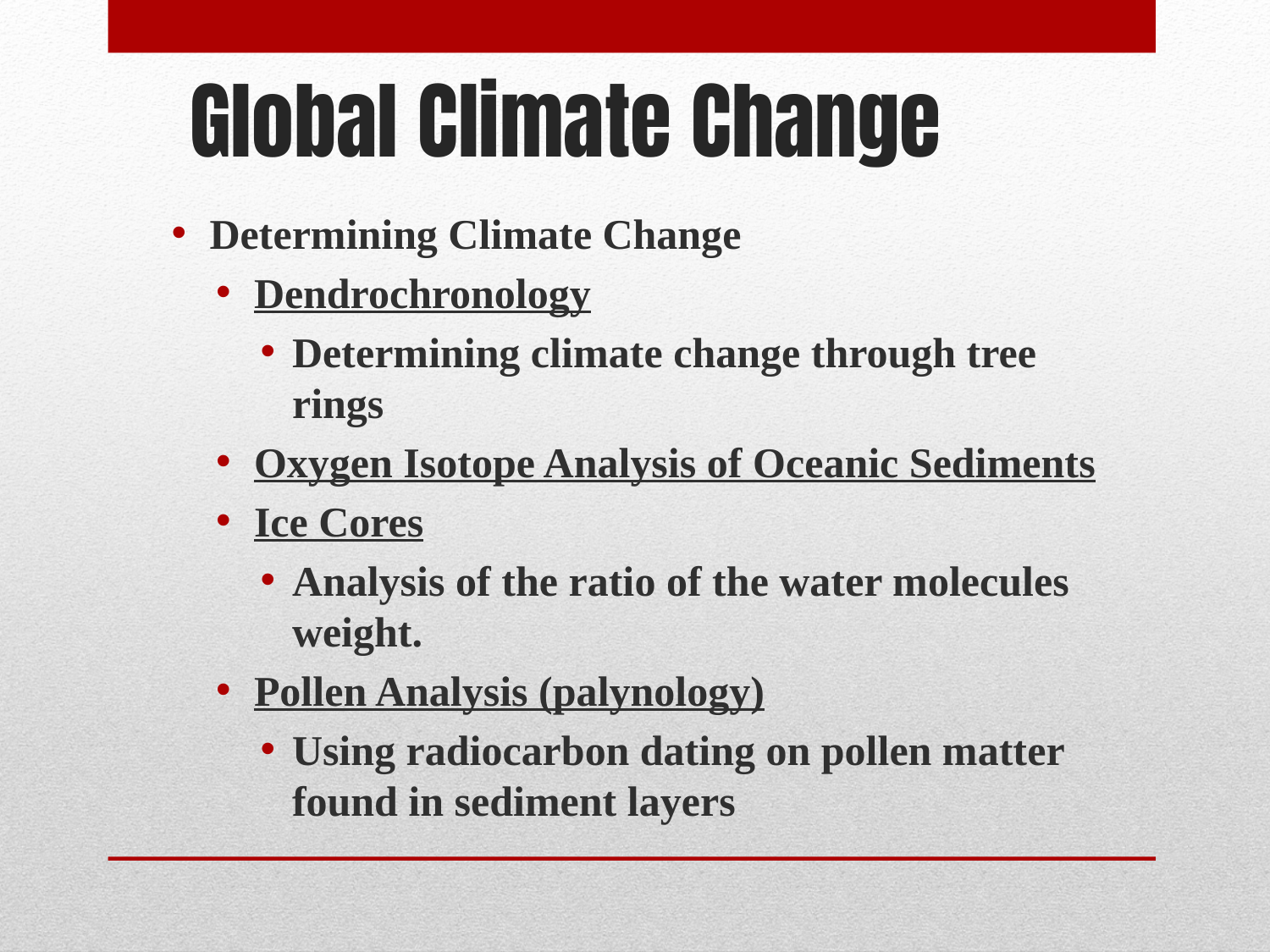

Global Climate Change
Determining Climate Change
Dendrochronology
Determining climate change through tree rings
Oxygen Isotope Analysis of Oceanic Sediments
Ice Cores
Analysis of the ratio of the water molecules weight.
Pollen Analysis (palynology)
Using radiocarbon dating on pollen matter found in sediment layers